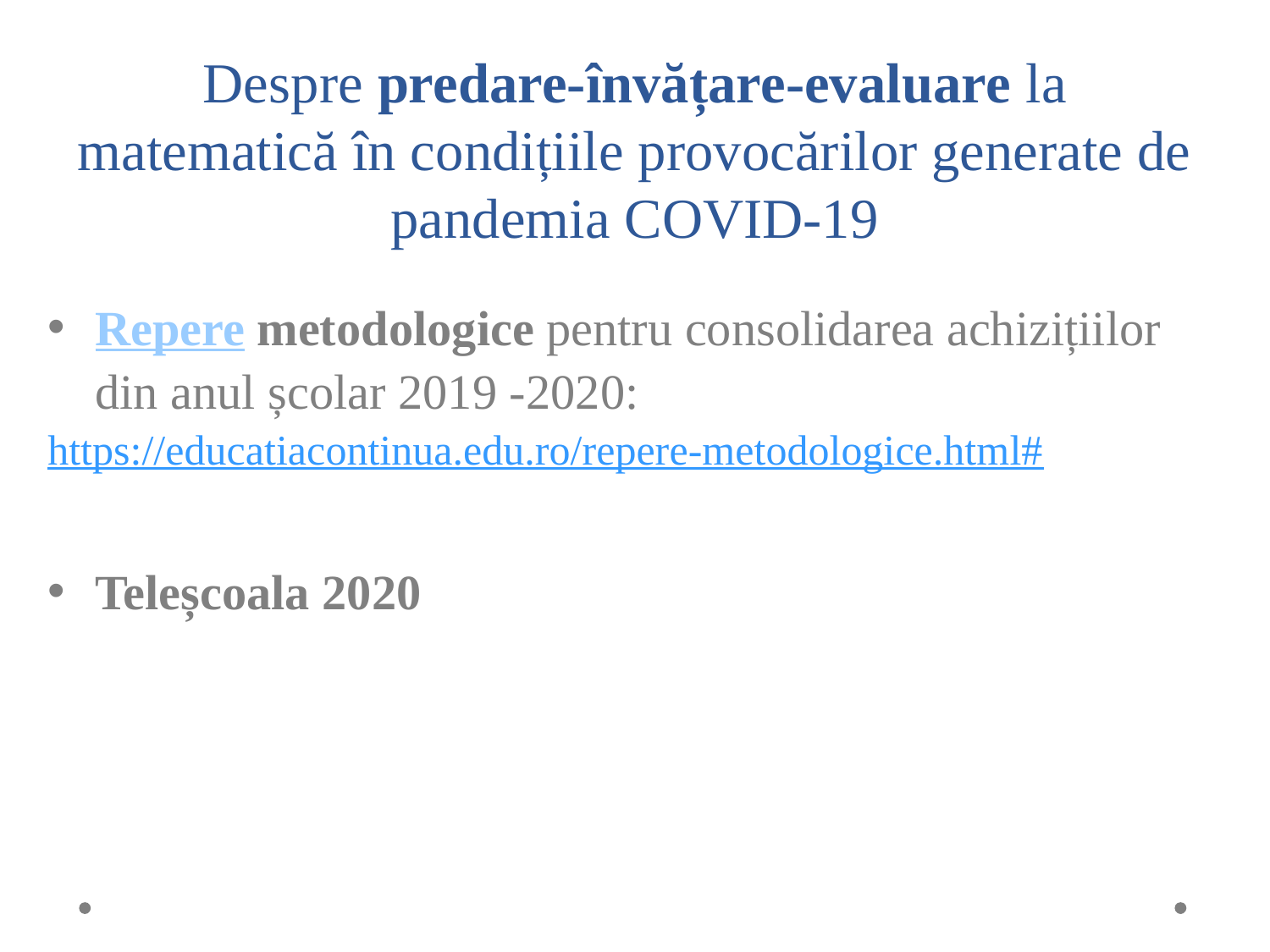

# Despre predare-învățare-evaluare la matematică în condițiile provocărilor generate de pandemia COVID-19
Repere metodologice pentru consolidarea achizițiilor din anul școlar 2019 -2020:
https://educatiacontinua.edu.ro/repere-metodologice.html#

Teleșcoala 2020